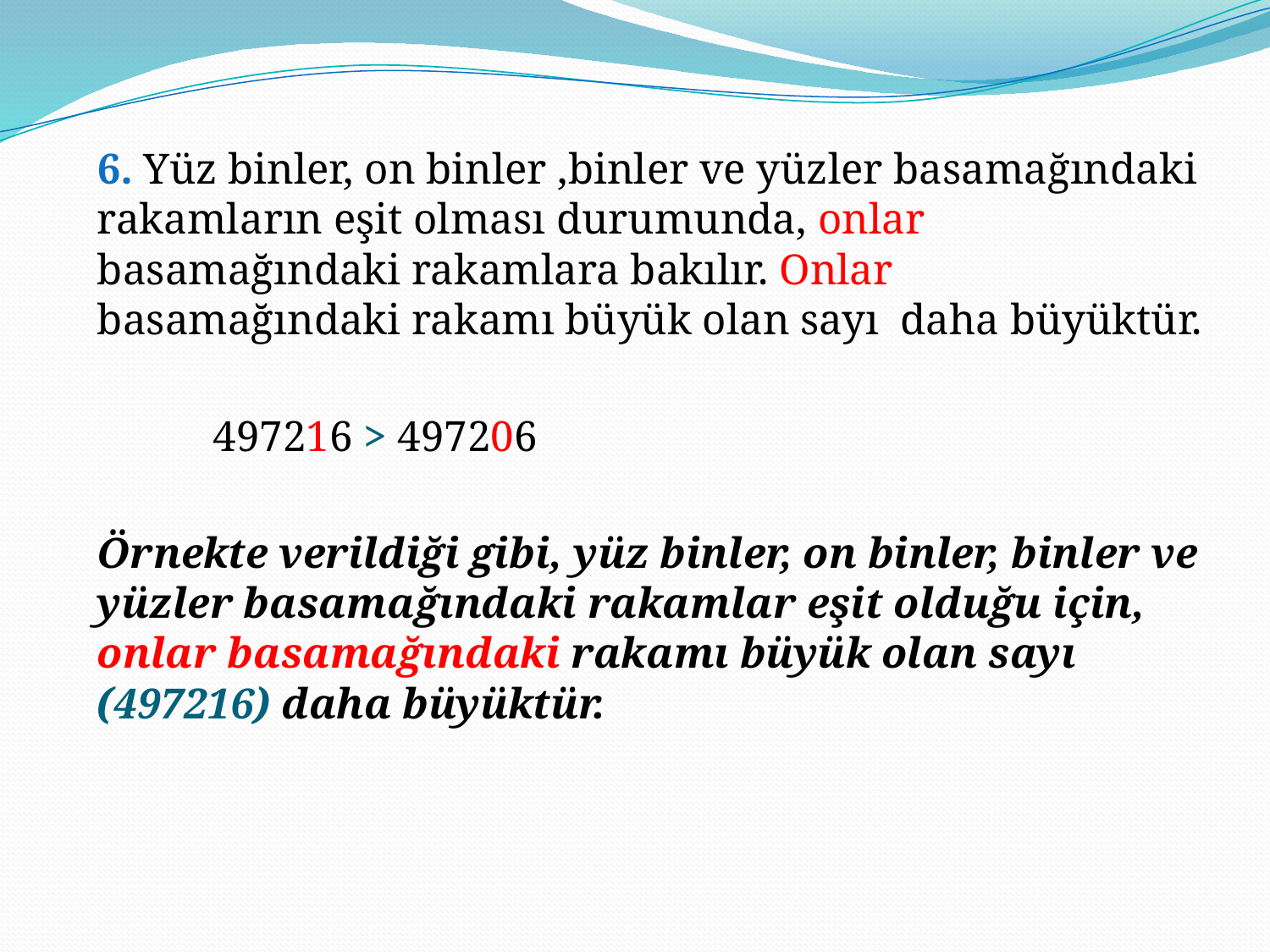

6. Yüz binler, on binler ,binler ve yüzler basamağındaki rakamların eşit olması durumunda, onlar basamağındaki rakamlara bakılır. Onlar  basamağındaki rakamı büyük olan sayı  daha büyüktür.

			497216 > 497206

Örnekte verildiği gibi, yüz binler, on binler, binler ve yüzler basamağındaki rakamlar eşit olduğu için, onlar basamağındaki rakamı büyük olan sayı (497216) daha büyüktür.